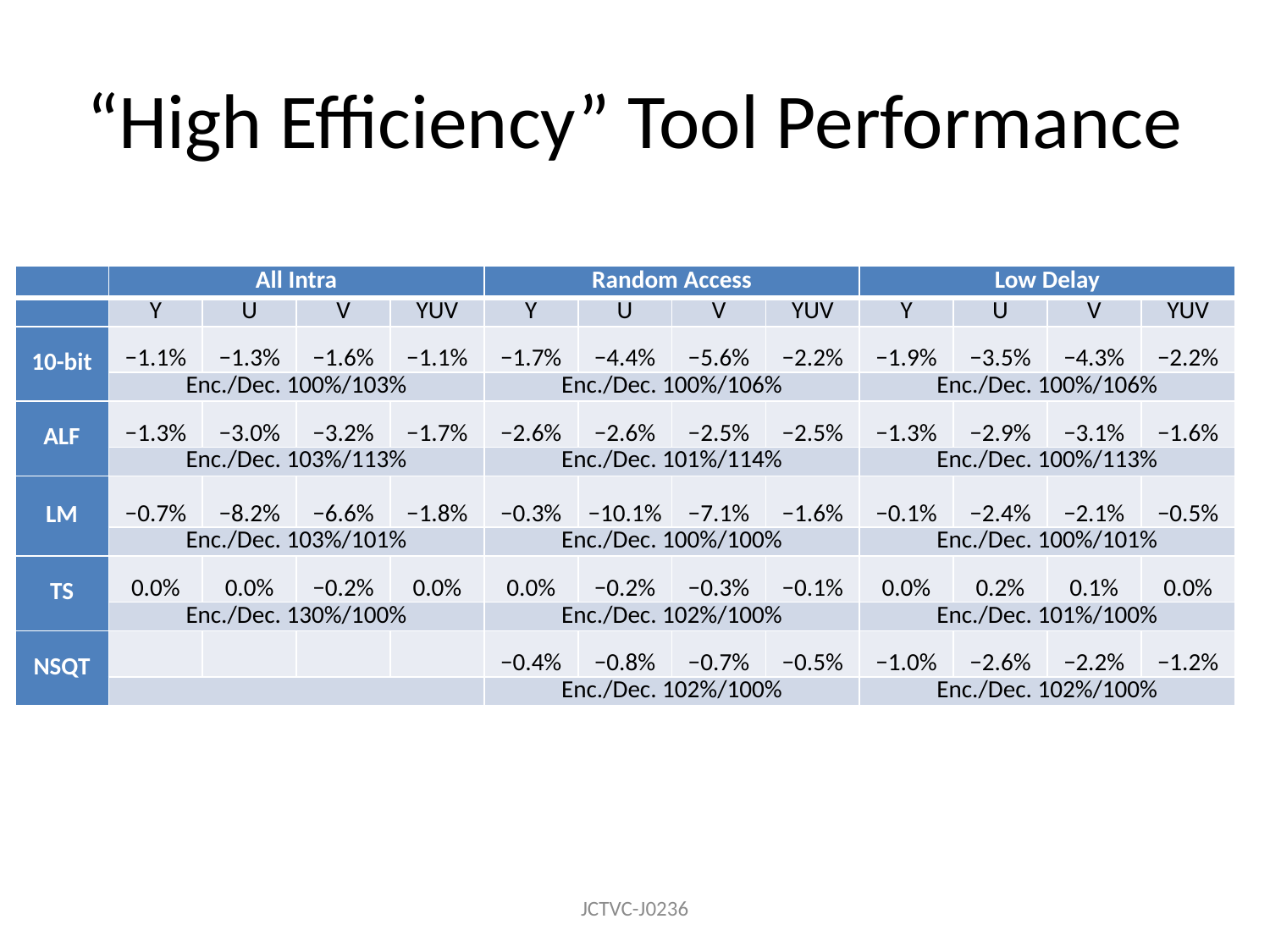

# “High Efficiency” Tool Performance
|  | All Intra |  |  |  | Random Access |  |  |  | Low Delay |  |  |  |
| --- | --- | --- | --- | --- | --- | --- | --- | --- | --- | --- | --- | --- |
|  | Y | U | V | YUV | Y | U | V | YUV | Y | U | V | YUV |
| 10-bit | −1.1% | −1.3% | −1.6% | −1.1% | −1.7% | −4.4% | −5.6% | −2.2% | −1.9% | −3.5% | −4.3% | −2.2% |
|  | Enc./Dec. 100%/103% |  |  |  | Enc./Dec. 100%/106% |  |  |  | Enc./Dec. 100%/106% |  |  |  |
| ALF | −1.3% | −3.0% | −3.2% | −1.7% | −2.6% | −2.6% | −2.5% | −2.5% | −1.3% | −2.9% | −3.1% | −1.6% |
|  | Enc./Dec. 103%/113% |  |  |  | Enc./Dec. 101%/114% |  |  |  | Enc./Dec. 100%/113% |  |  |  |
| LM | −0.7% | −8.2% | −6.6% | −1.8% | −0.3% | −10.1% | −7.1% | −1.6% | −0.1% | −2.4% | −2.1% | −0.5% |
|  | Enc./Dec. 103%/101% |  |  |  | Enc./Dec. 100%/100% |  |  |  | Enc./Dec. 100%/101% |  |  |  |
| TS | 0.0% | 0.0% | −0.2% | 0.0% | 0.0% | −0.2% | −0.3% | −0.1% | 0.0% | 0.2% | 0.1% | 0.0% |
|  | Enc./Dec. 130%/100% |  |  |  | Enc./Dec. 102%/100% |  |  |  | Enc./Dec. 101%/100% |  |  |  |
| NSQT |  |  |  |  | −0.4% | −0.8% | −0.7% | −0.5% | −1.0% | −2.6% | −2.2% | −1.2% |
|  |  |  |  |  | Enc./Dec. 102%/100% |  |  |  | Enc./Dec. 102%/100% |  |  |  |
JCTVC-J0236